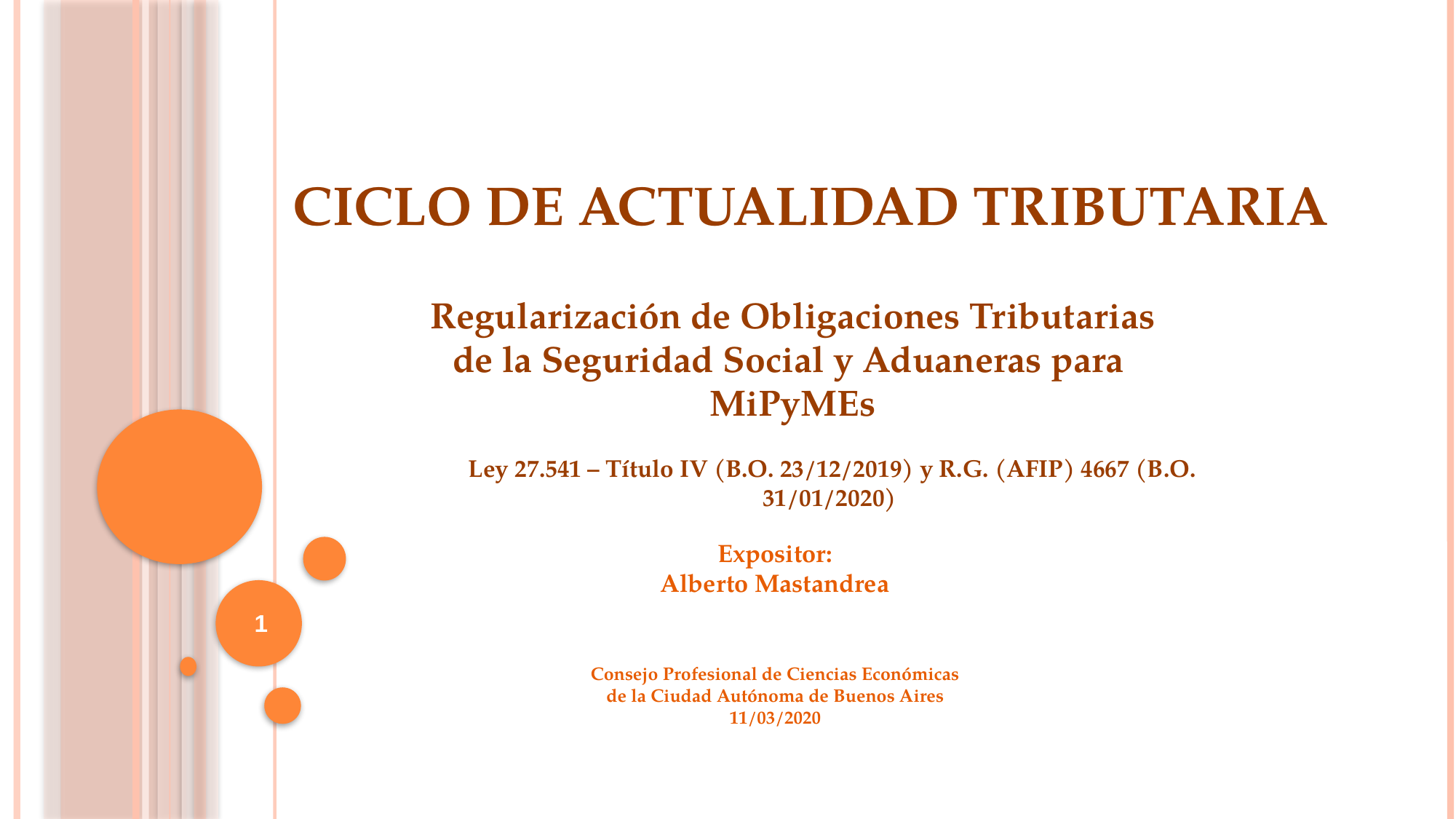

CICLO DE ACTUALIDAD TRIBUTARIA

Regularización de Obligaciones Tributarias de la Seguridad Social y Aduaneras para
MiPyMEs
Ley 27.541 – Título IV (B.O. 23/12/2019) y R.G. (AFIP) 4667 (B.O. 31/01/2020)
Expositor:
Alberto Mastandrea
1
Consejo Profesional de Ciencias Económicas de la Ciudad Autónoma de Buenos Aires
11/03/2020